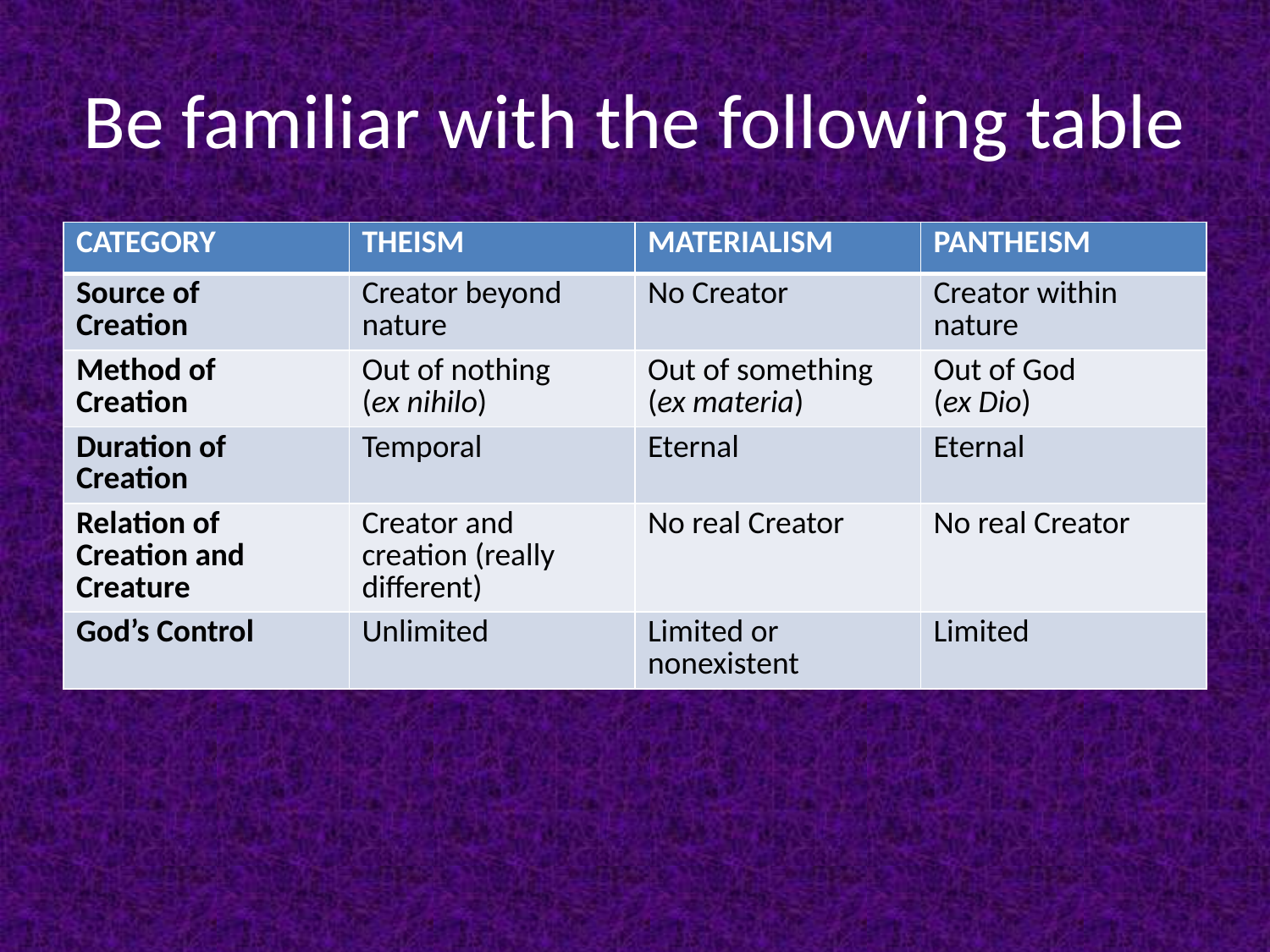

# Be familiar with the following table
| CATEGORY | THEISM | MATERIALISM | PANTHEISM |
| --- | --- | --- | --- |
| Source of Creation | Creator beyond nature | No Creator | Creator within nature |
| Method of Creation | Out of nothing (ex nihilo) | Out of something (ex materia) | Out of God (ex Dio) |
| Duration of Creation | Temporal | Eternal | Eternal |
| Relation of Creation and Creature | Creator and creation (really different) | No real Creator | No real Creator |
| God’s Control | Unlimited | Limited or nonexistent | Limited |